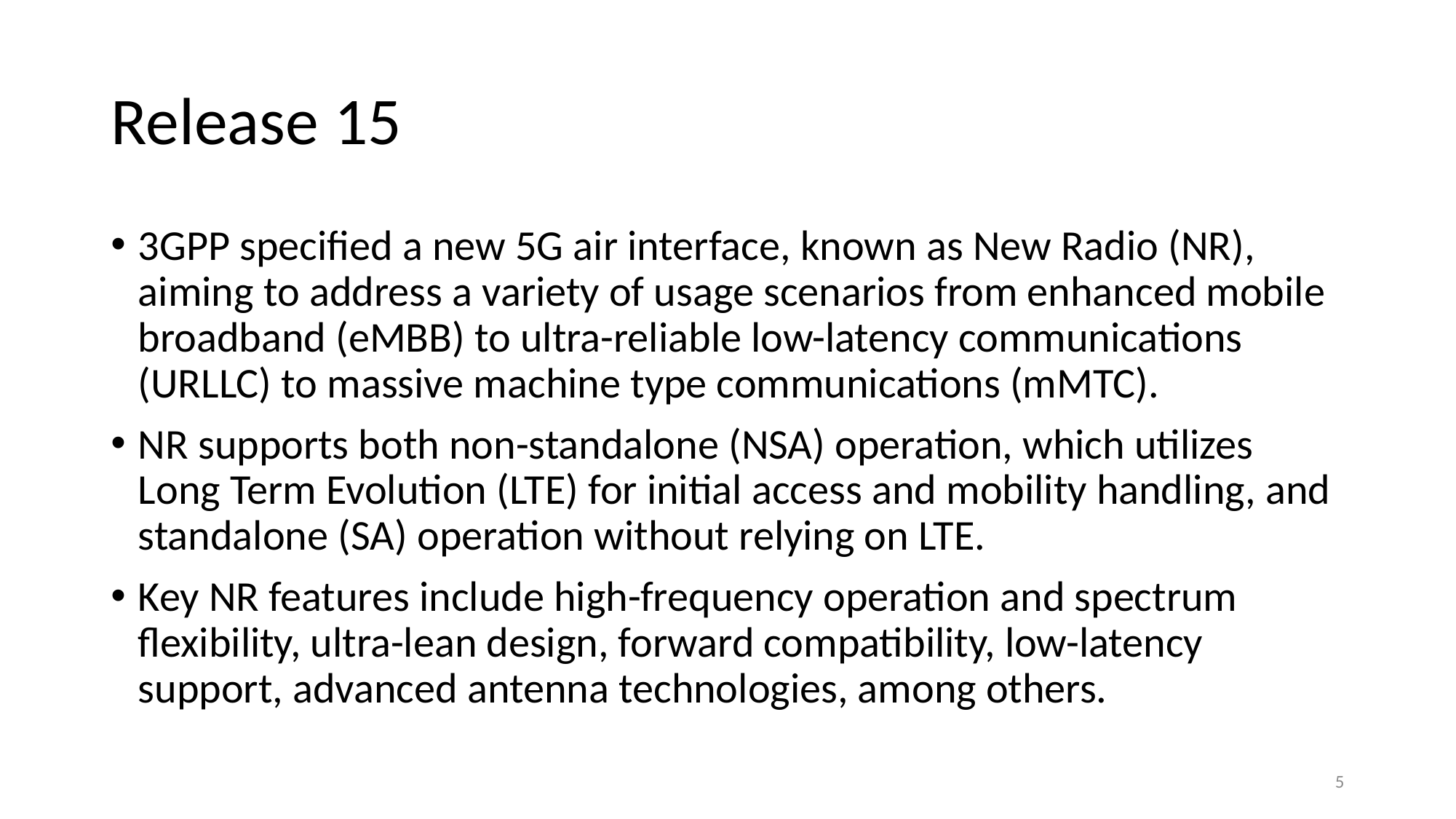

# Release 15
3GPP specified a new 5G air interface, known as New Radio (NR), aiming to address a variety of usage scenarios from enhanced mobile broadband (eMBB) to ultra-reliable low-latency communications (URLLC) to massive machine type communications (mMTC).
NR supports both non-standalone (NSA) operation, which utilizes Long Term Evolution (LTE) for initial access and mobility handling, and standalone (SA) operation without relying on LTE.
Key NR features include high-frequency operation and spectrum flexibility, ultra-lean design, forward compatibility, low-latency support, advanced antenna technologies, among others.
5